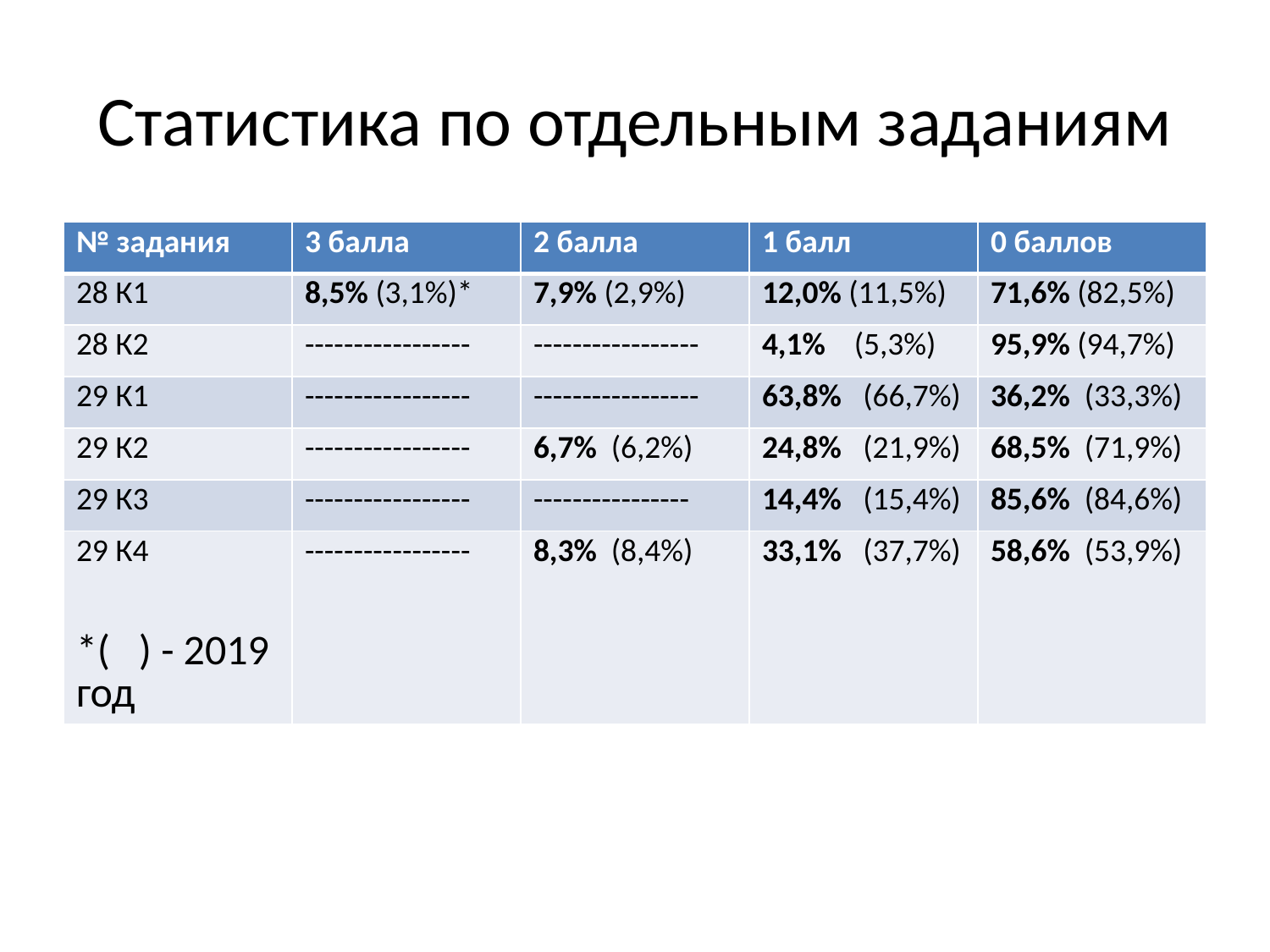

# Статистика по отдельным заданиям
| № задания | 3 балла | 2 балла | 1 балл | 0 баллов |
| --- | --- | --- | --- | --- |
| 28 К1 | 8,5% (3,1%)\* | 7,9% (2,9%) | 12,0% (11,5%) | 71,6% (82,5%) |
| 28 К2 | ----------------- | ----------------- | 4,1% (5,3%) | 95,9% (94,7%) |
| 29 К1 | ----------------- | ----------------- | 63,8% (66,7%) | 36,2% (33,3%) |
| 29 К2 | ----------------- | 6,7% (6,2%) | 24,8% (21,9%) | 68,5% (71,9%) |
| 29 К3 | ----------------- | ---------------- | 14,4% (15,4%) | 85,6% (84,6%) |
| 29 К4 \*( ) - 2019 год | ----------------- | 8,3% (8,4%) | 33,1% (37,7%) | 58,6% (53,9%) |